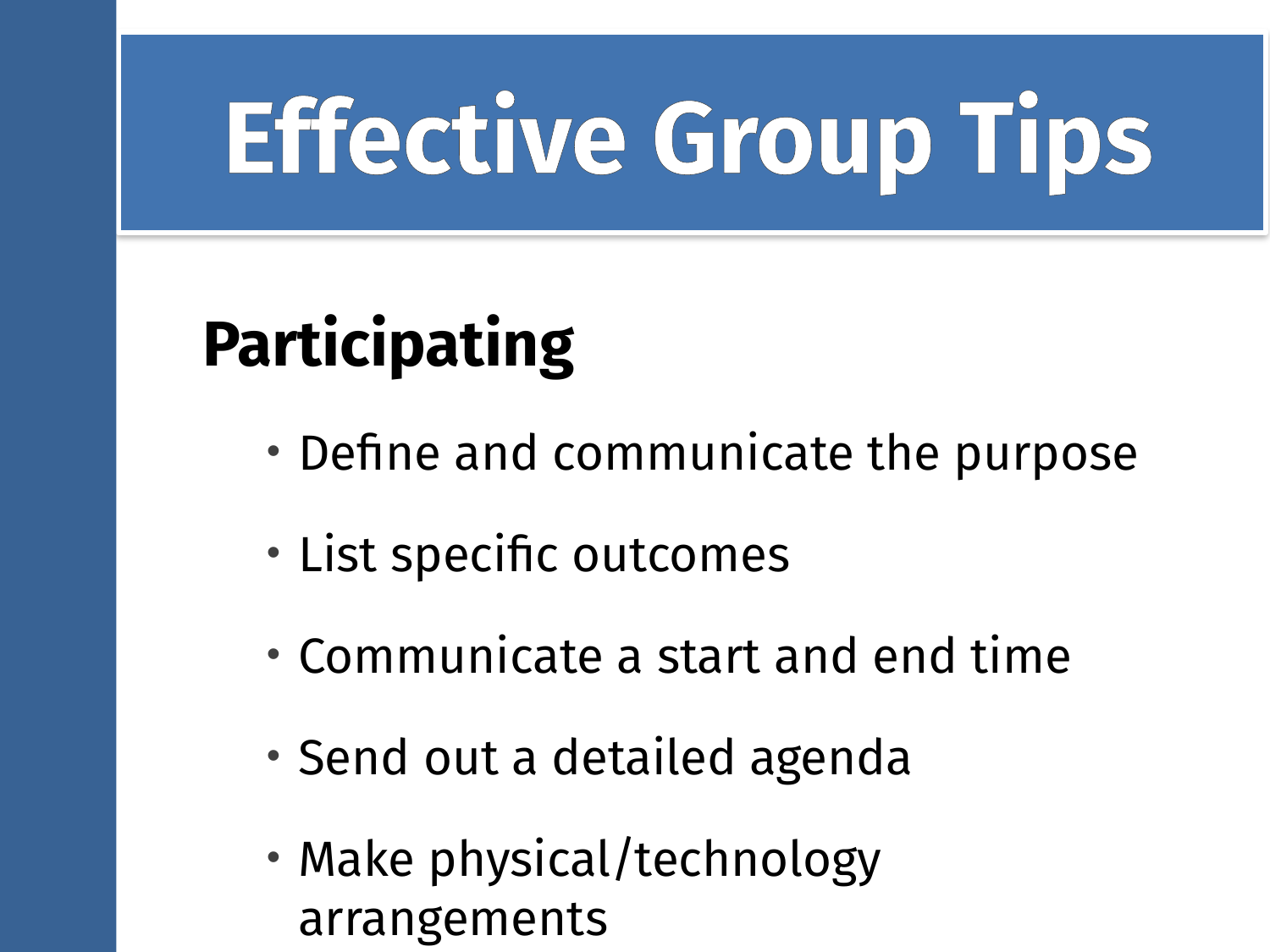

# Effective Group Tips
Participating
Define and communicate the purpose
List specific outcomes
Communicate a start and end time
Send out a detailed agenda
Make physical/technology arrangements